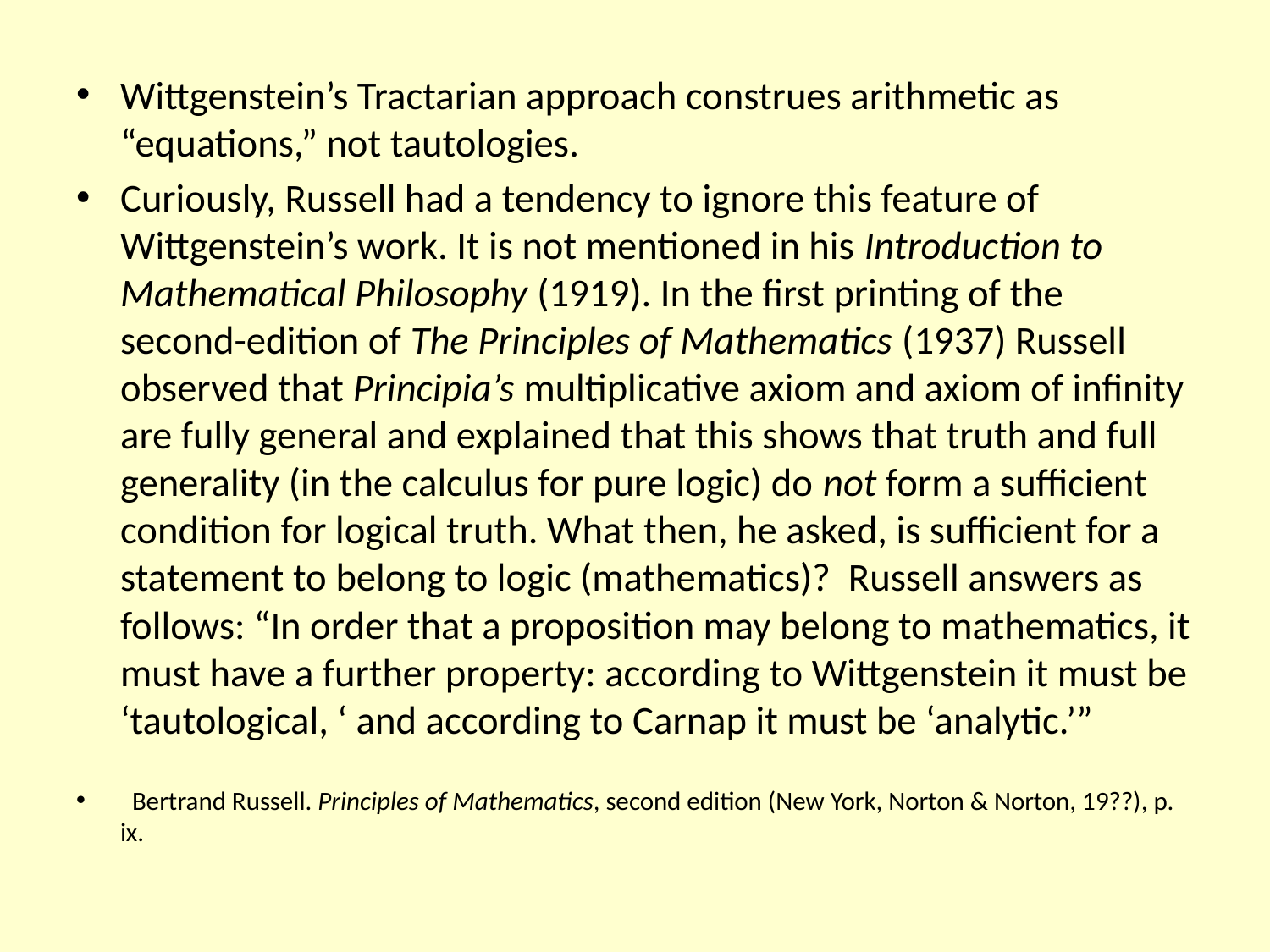

Wittgenstein’s Tractarian approach construes arithmetic as “equations,” not tautologies.
Curiously, Russell had a tendency to ignore this feature of Wittgenstein’s work. It is not mentioned in his Introduction to Mathematical Philosophy (1919). In the first printing of the second-edition of The Principles of Mathematics (1937) Russell observed that Principia’s multiplicative axiom and axiom of infinity are fully general and explained that this shows that truth and full generality (in the calculus for pure logic) do not form a sufficient condition for logical truth. What then, he asked, is sufficient for a statement to belong to logic (mathematics)?  Russell answers as follows: “In order that a proposition may belong to mathematics, it must have a further property: according to Wittgenstein it must be ‘tautological, ‘ and according to Carnap it must be ‘analytic.’”

  Bertrand Russell. Principles of Mathematics, second edition (New York, Norton & Norton, 19??), p. ix.